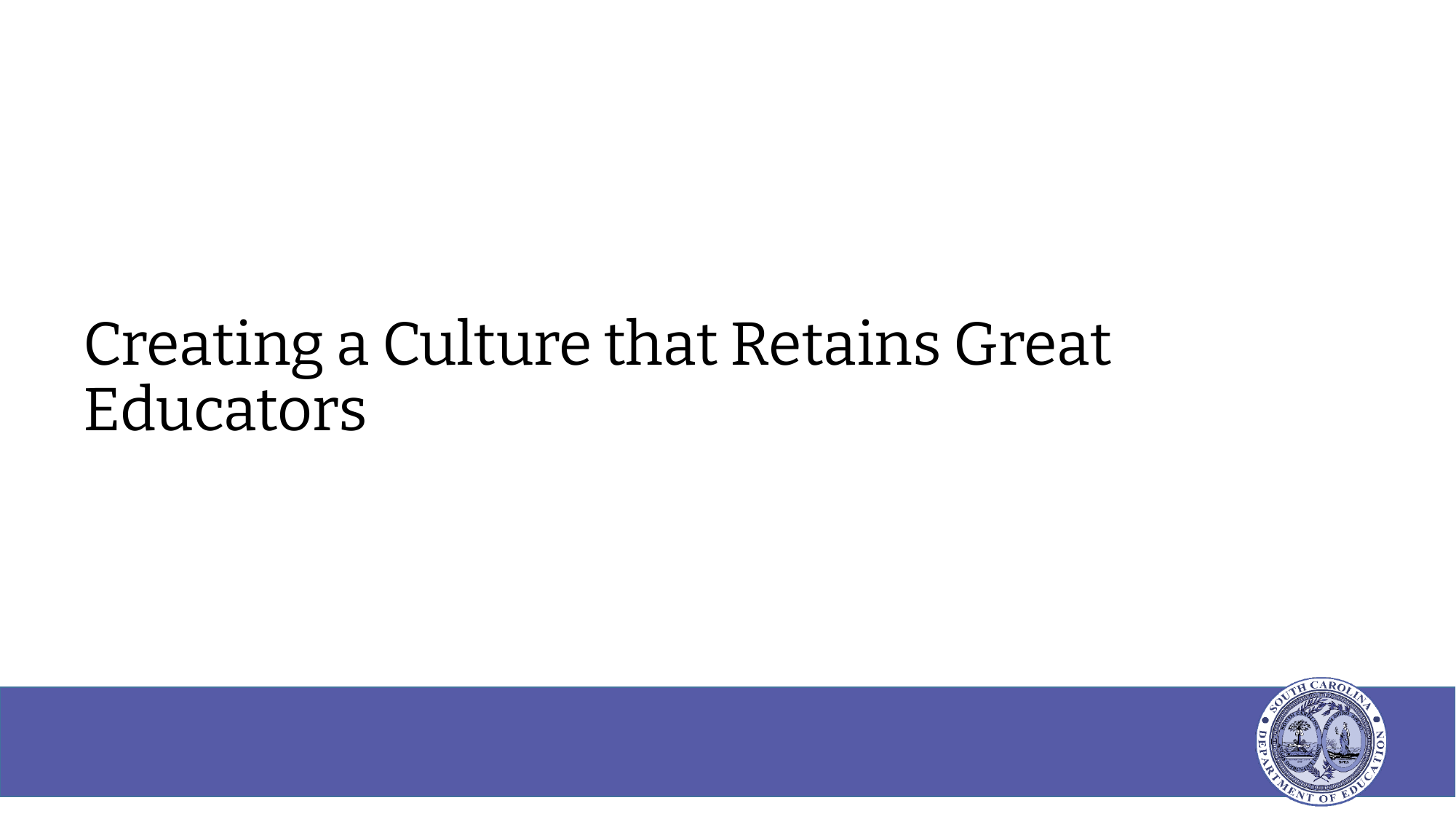

# Creating a Culture that Retains Great Educators